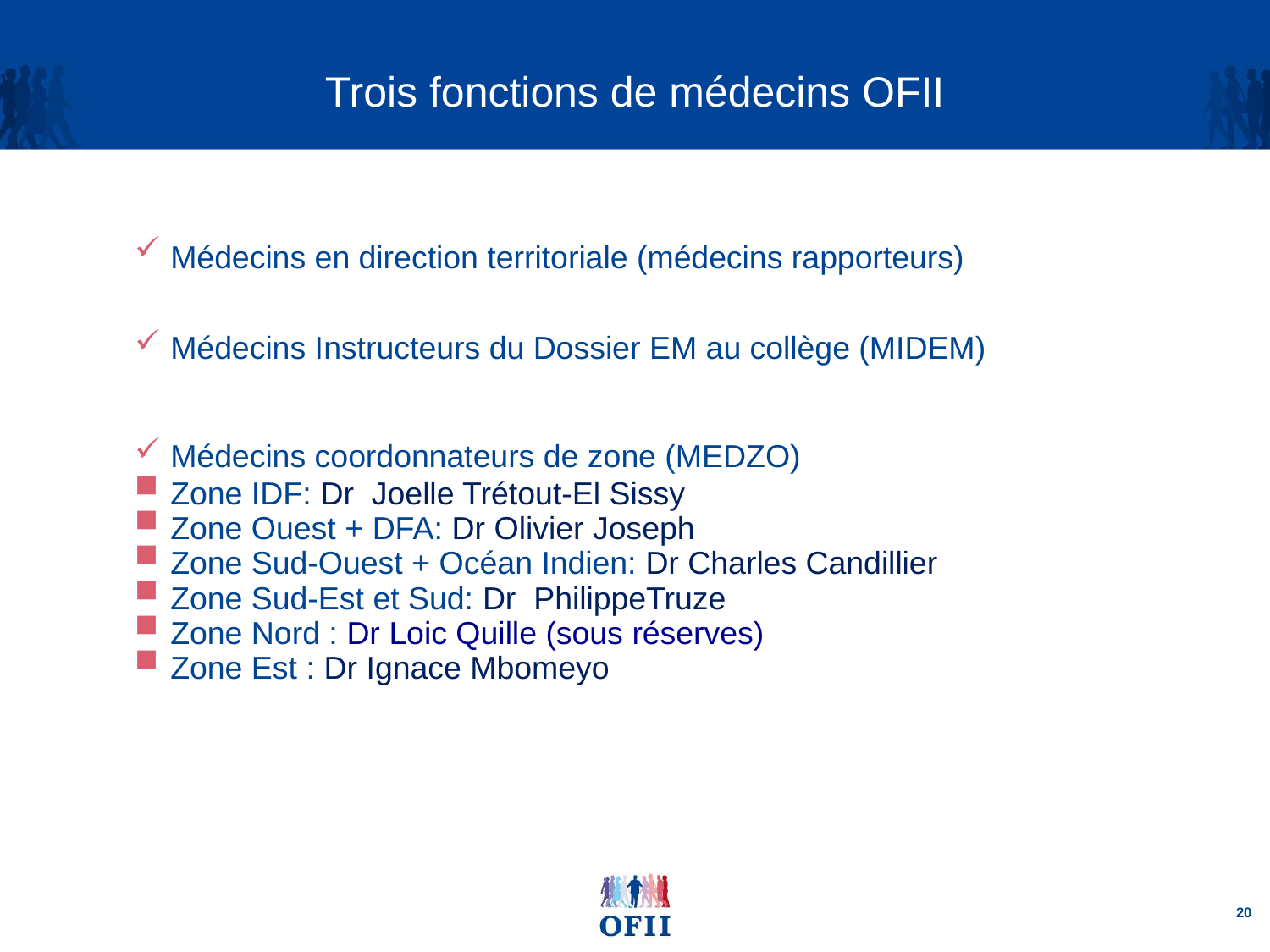

# Trois fonctions de médecins OFII

Médecins en direction territoriale (médecins rapporteurs)

Médecins Instructeurs du Dossier EM au collège (MIDEM)

Médecins coordonnateurs de zone (MEDZO)
Zone IDF: Dr  Joelle Trétout-El Sissy
Zone Ouest + DFA: Dr Olivier Joseph
Zone Sud-Ouest + Océan Indien: Dr Charles Candillier
Zone Sud-Est et Sud: Dr  PhilippeTruze
Zone Nord : Dr Loic Quille (sous réserves)
Zone Est : Dr Ignace Mbomeyo